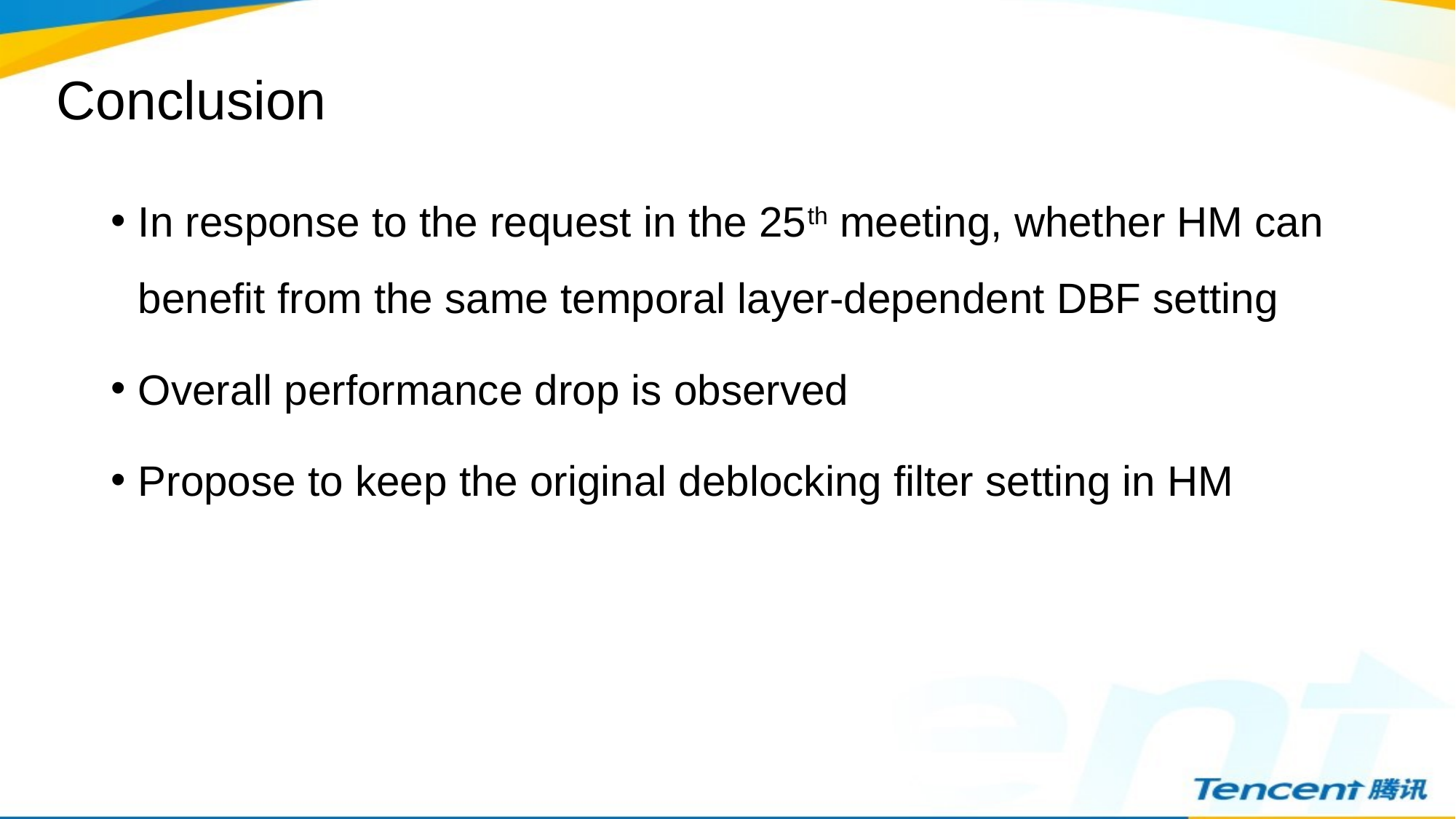

# Conclusion
In response to the request in the 25th meeting, whether HM can benefit from the same temporal layer-dependent DBF setting
Overall performance drop is observed
Propose to keep the original deblocking filter setting in HM